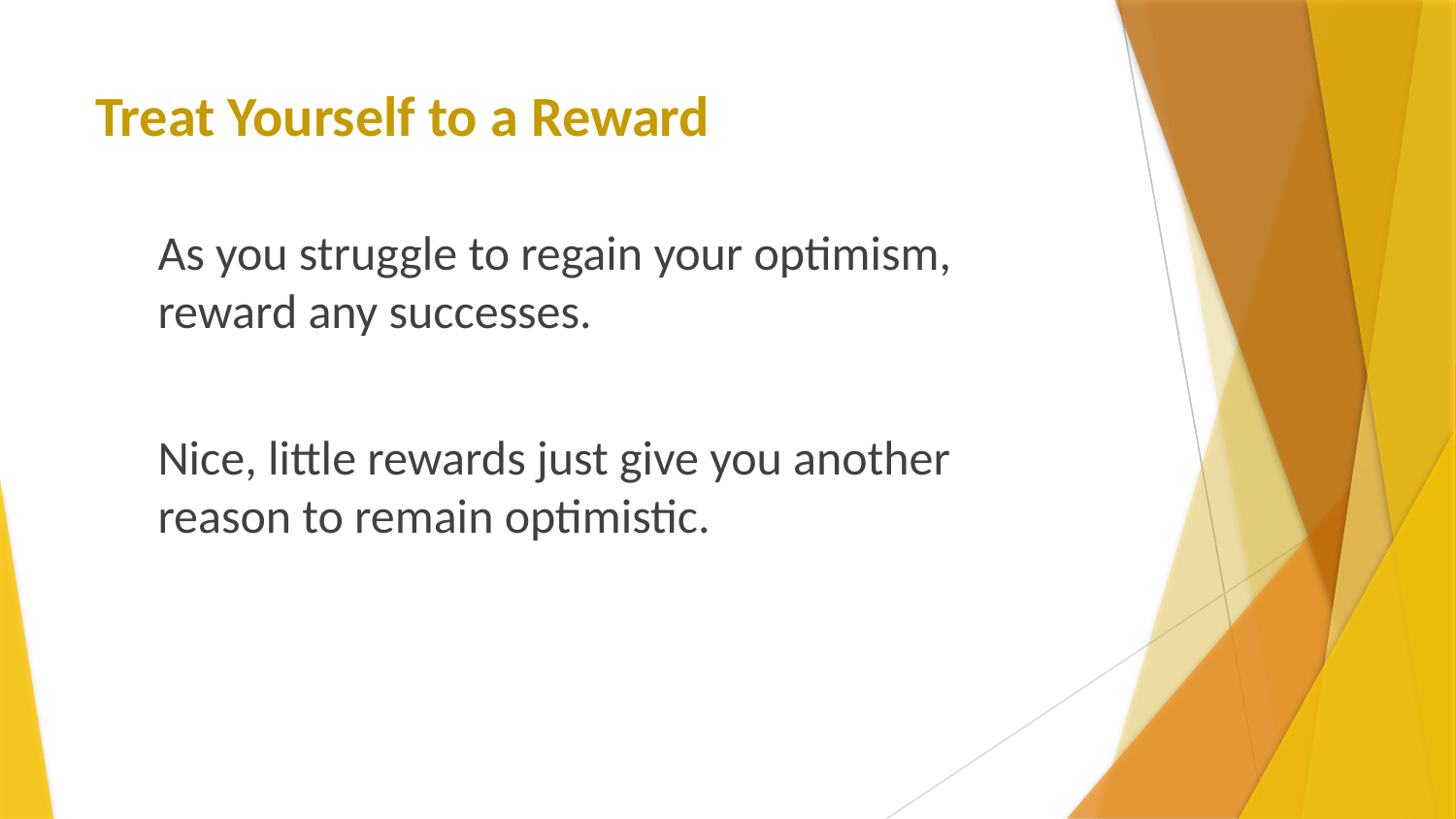

# Treat Yourself to a Reward
As you struggle to regain your optimism, reward any successes.

Nice, little rewards just give you another reason to remain optimistic.